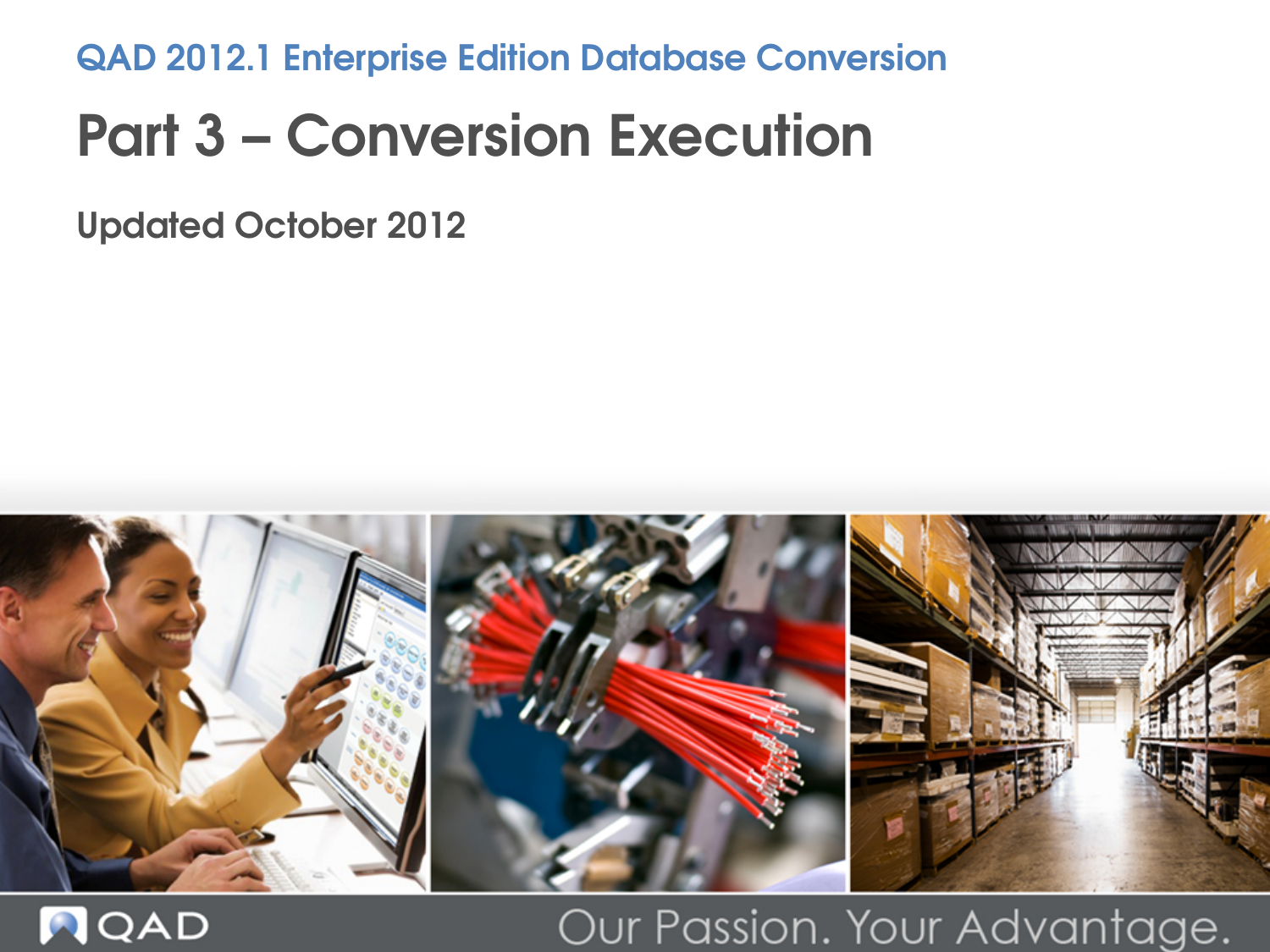

QAD 2012.1 Enterprise Edition Database Conversion
# Part 3 – Conversion Execution
Updated October 2012